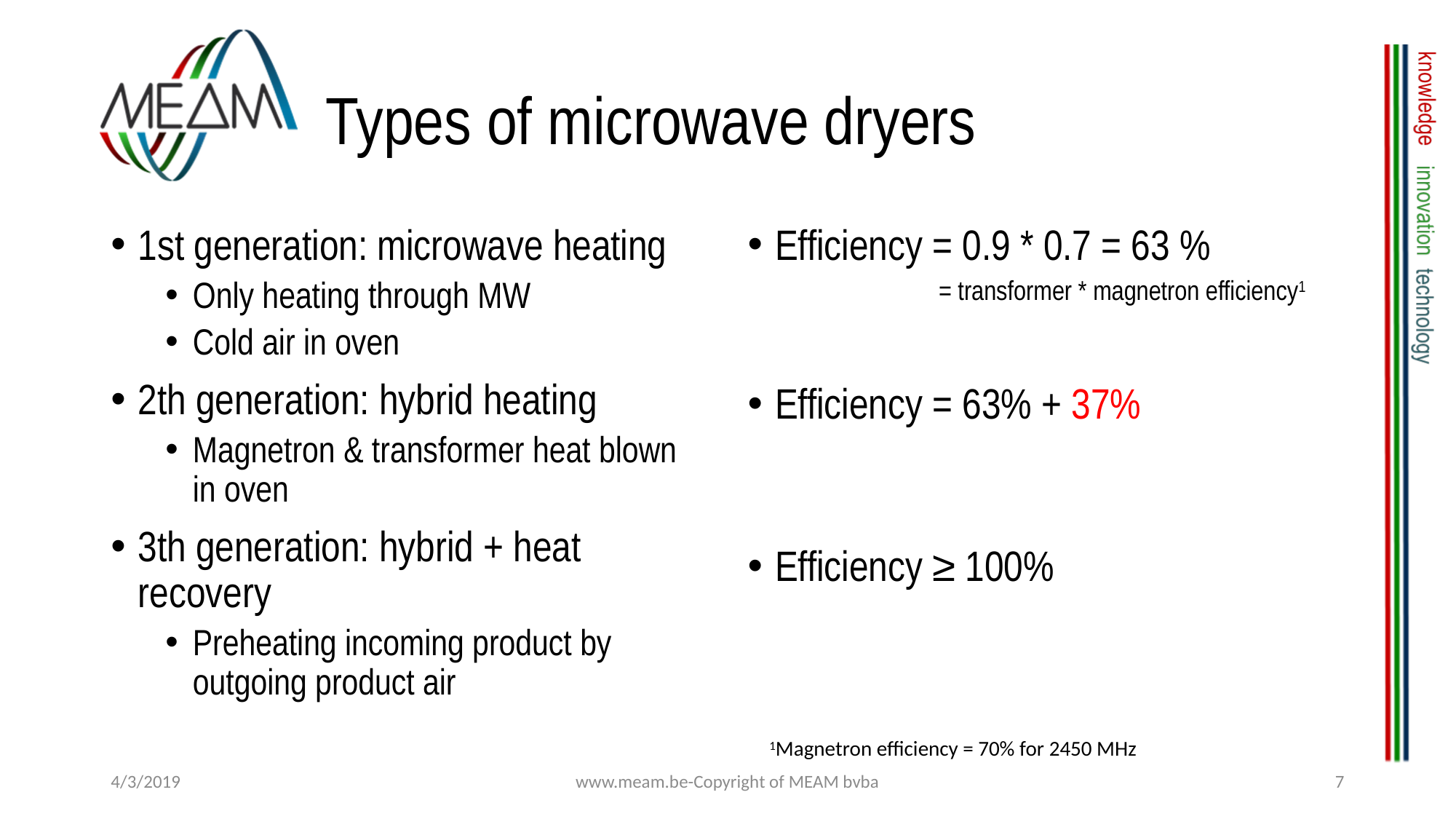

# Types of microwave dryers
1st generation: microwave heating
Only heating through MW
Cold air in oven
2th generation: hybrid heating
Magnetron & transformer heat blown in oven
3th generation: hybrid + heat recovery
Preheating incoming product by outgoing product air
Efficiency = 0.9 * 0.7 = 63 %
	= transformer * magnetron efficiency1

Efficiency = 63% + 37%

Efficiency ≥ 100%

1Magnetron efficiency = 70% for 2450 MHz
4/3/2019
www.meam.be-Copyright of MEAM bvba
7